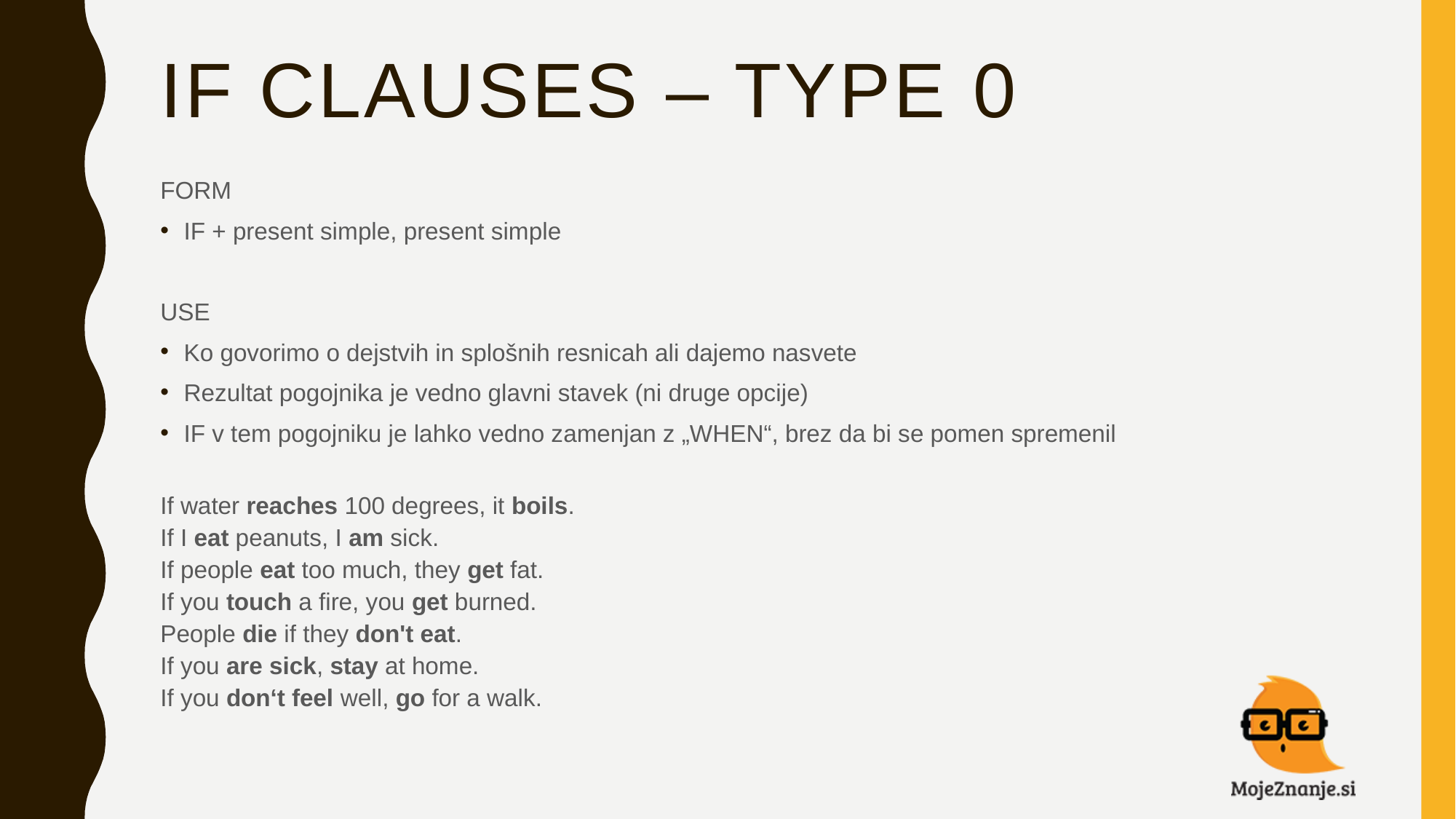

# IF CLAUSES – TYPE 0
FORM
IF + present simple, present simple

USE
Ko govorimo o dejstvih in splošnih resnicah ali dajemo nasvete
Rezultat pogojnika je vedno glavni stavek (ni druge opcije)
IF v tem pogojniku je lahko vedno zamenjan z „WHEN“, brez da bi se pomen spremenil
If water reaches 100 degrees, it boils.
If I eat peanuts, I am sick.
If people eat too much, they get fat.
If you touch a fire, you get burned.
People die if they don't eat.
If you are sick, stay at home.
If you don‘t feel well, go for a walk.